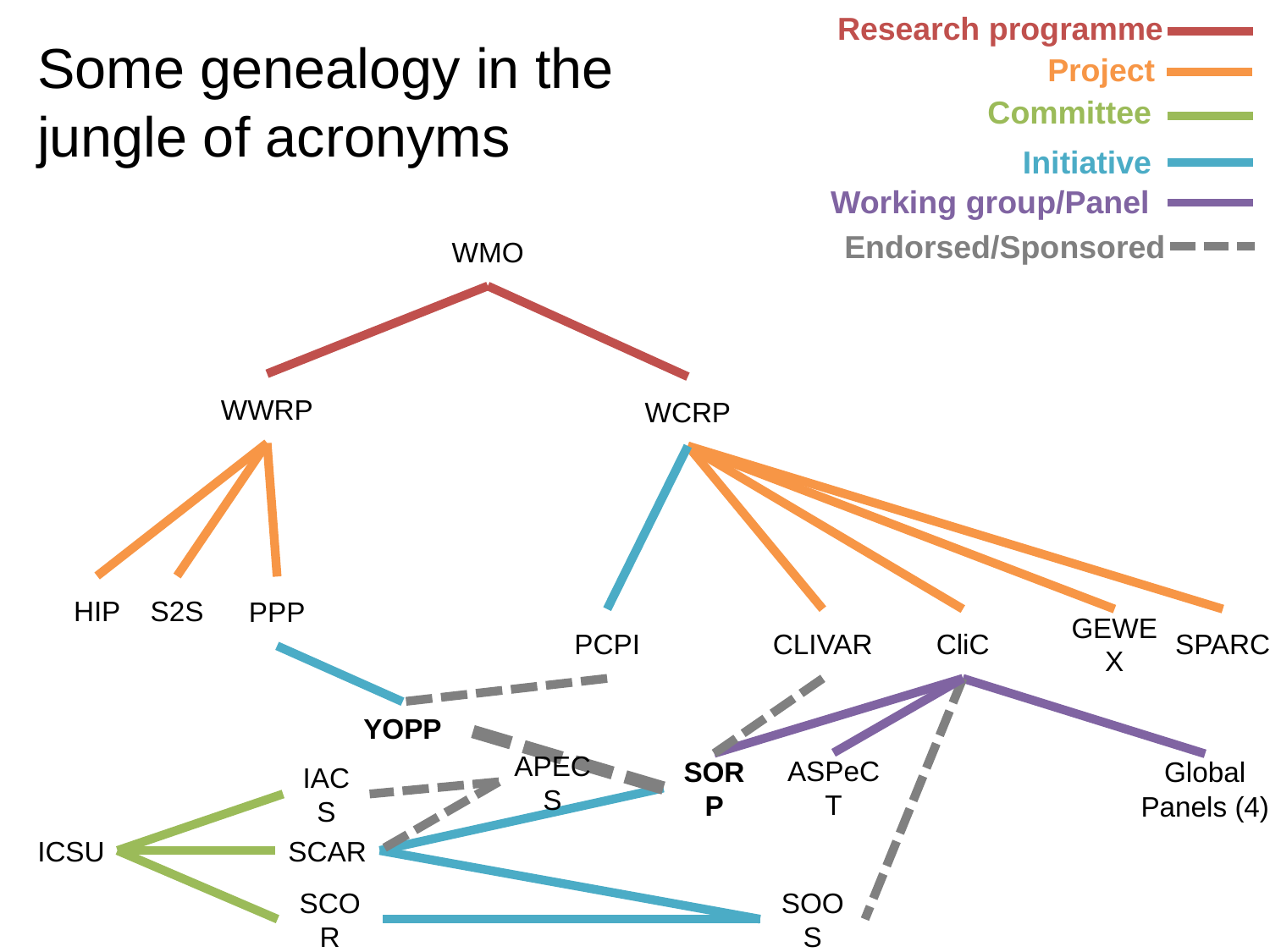

Research programme
Some genealogy in the jungle of acronyms
Project
Committee
Initiative
Working group/Panel
WMO
Endorsed/Sponsored
WWRP
WCRP
S2S
HIP
PPP
PCPI
CLIVAR
CliC
GEWEX
SPARC
YOPP
APECS
ASPeCT
SORP
Global Panels (4)
IACS
ICSU
SCAR
SCOR
SOOS